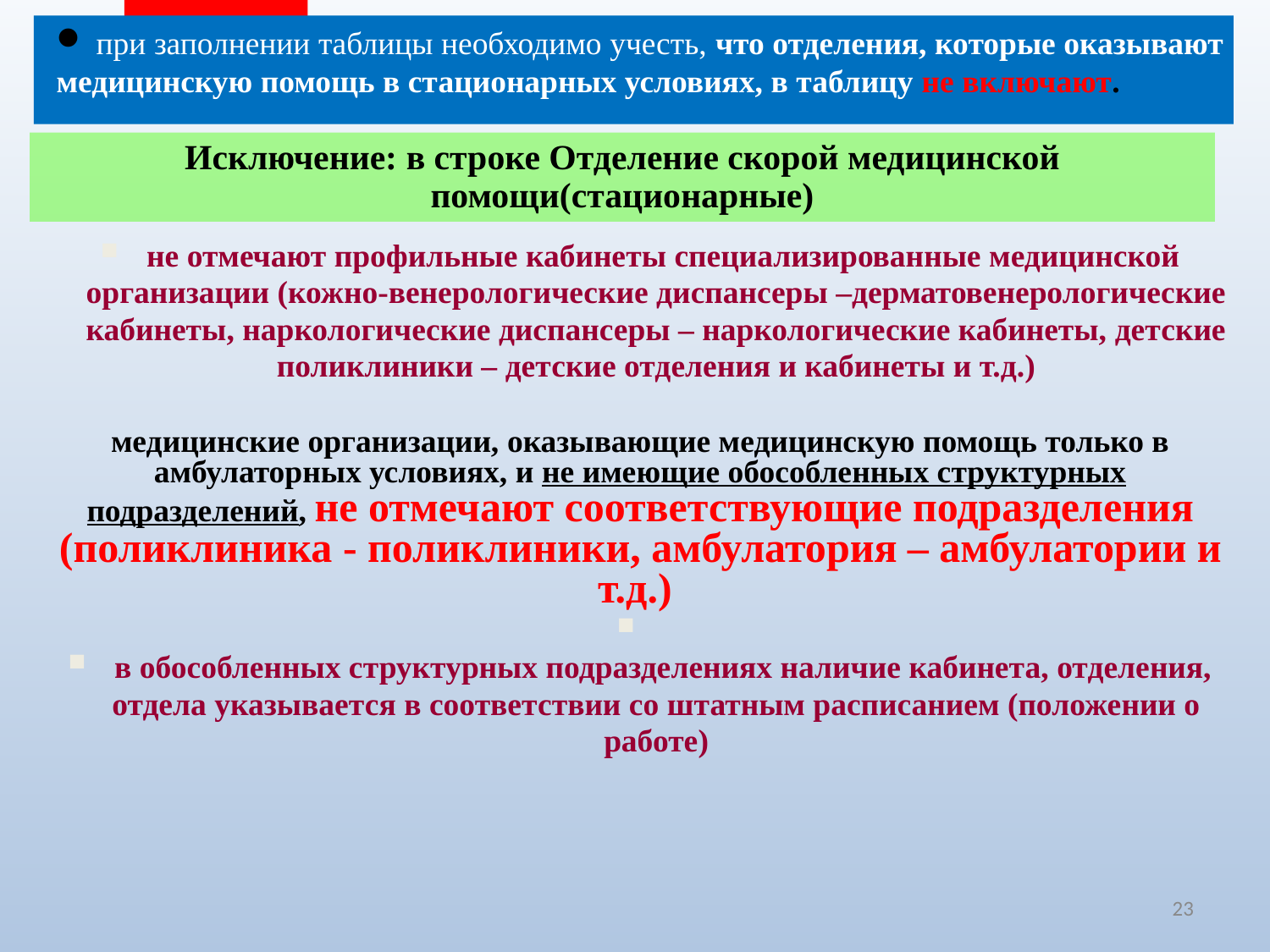

при заполнении таблицы необходимо учесть, что отделения, которые оказывают медицинскую помощь в стационарных условиях, в таблицу не включают.
Исключение: в строке Отделение скорой медицинской помощи(стационарные)
  не отмечают профильные кабинеты специализированные медицинской
    организации (кожно-венерологические диспансеры –дерматовенерологические
    кабинеты, наркологические диспансеры – наркологические кабинеты, детские
    поликлиники – детские отделения и кабинеты и т.д.)

медицинские организации, оказывающие медицинскую помощь только в амбулаторных условиях, и не имеющие обособленных структурных подразделений, не отмечают соответствующие подразделения (поликлиника - поликлиники, амбулатория – амбулатории и т.д.)

  в обособленных структурных подразделениях наличие кабинета, отделения,
    отдела указывается в соответствии со штатным расписанием (положении о
    работе)
23